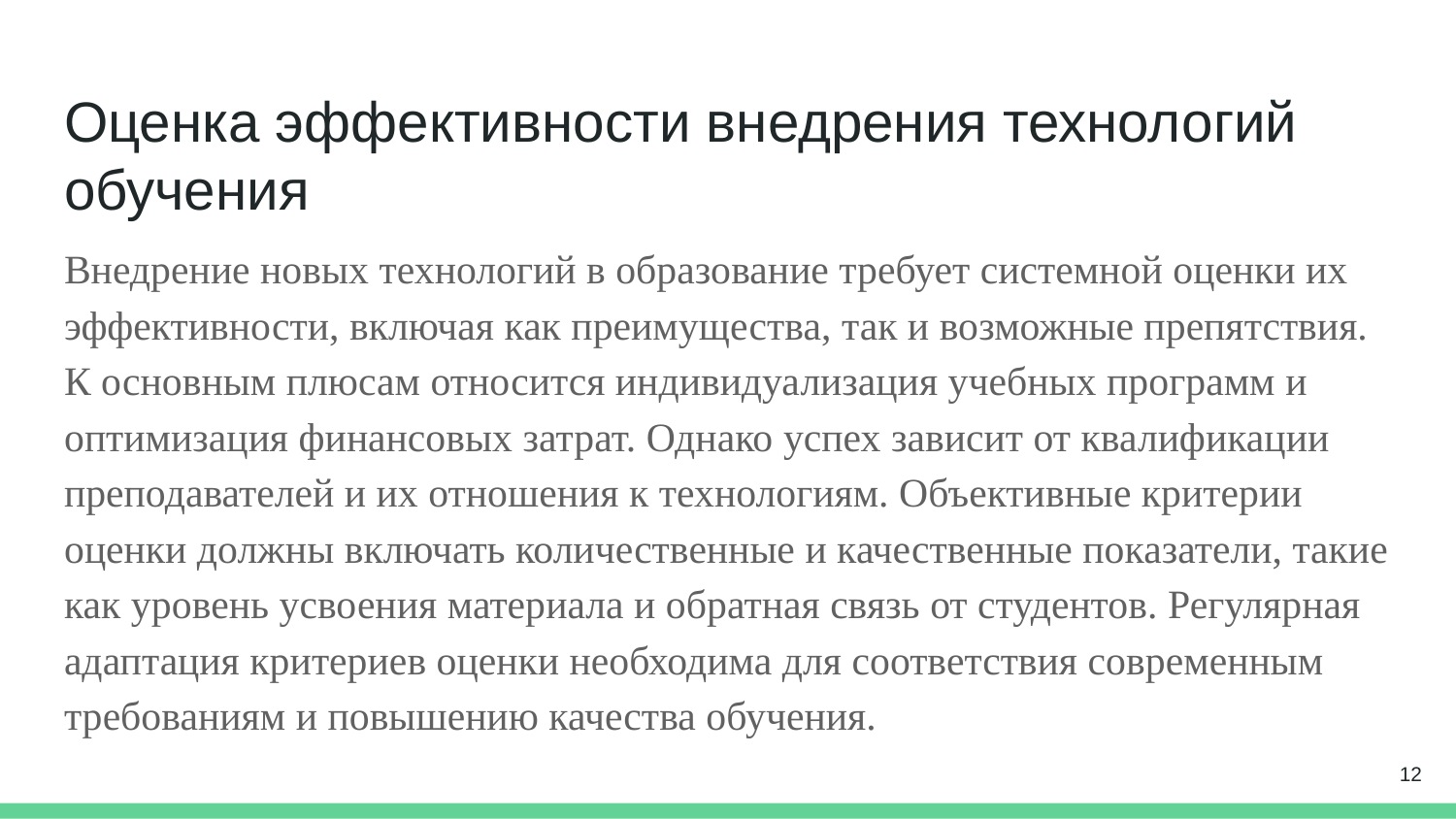

# Оценка эффективности внедрения технологий обучения
Внедрение новых технологий в образование требует системной оценки их эффективности, включая как преимущества, так и возможные препятствия. К основным плюсам относится индивидуализация учебных программ и оптимизация финансовых затрат. Однако успех зависит от квалификации преподавателей и их отношения к технологиям. Объективные критерии оценки должны включать количественные и качественные показатели, такие как уровень усвоения материала и обратная связь от студентов. Регулярная адаптация критериев оценки необходима для соответствия современным требованиям и повышению качества обучения.
12